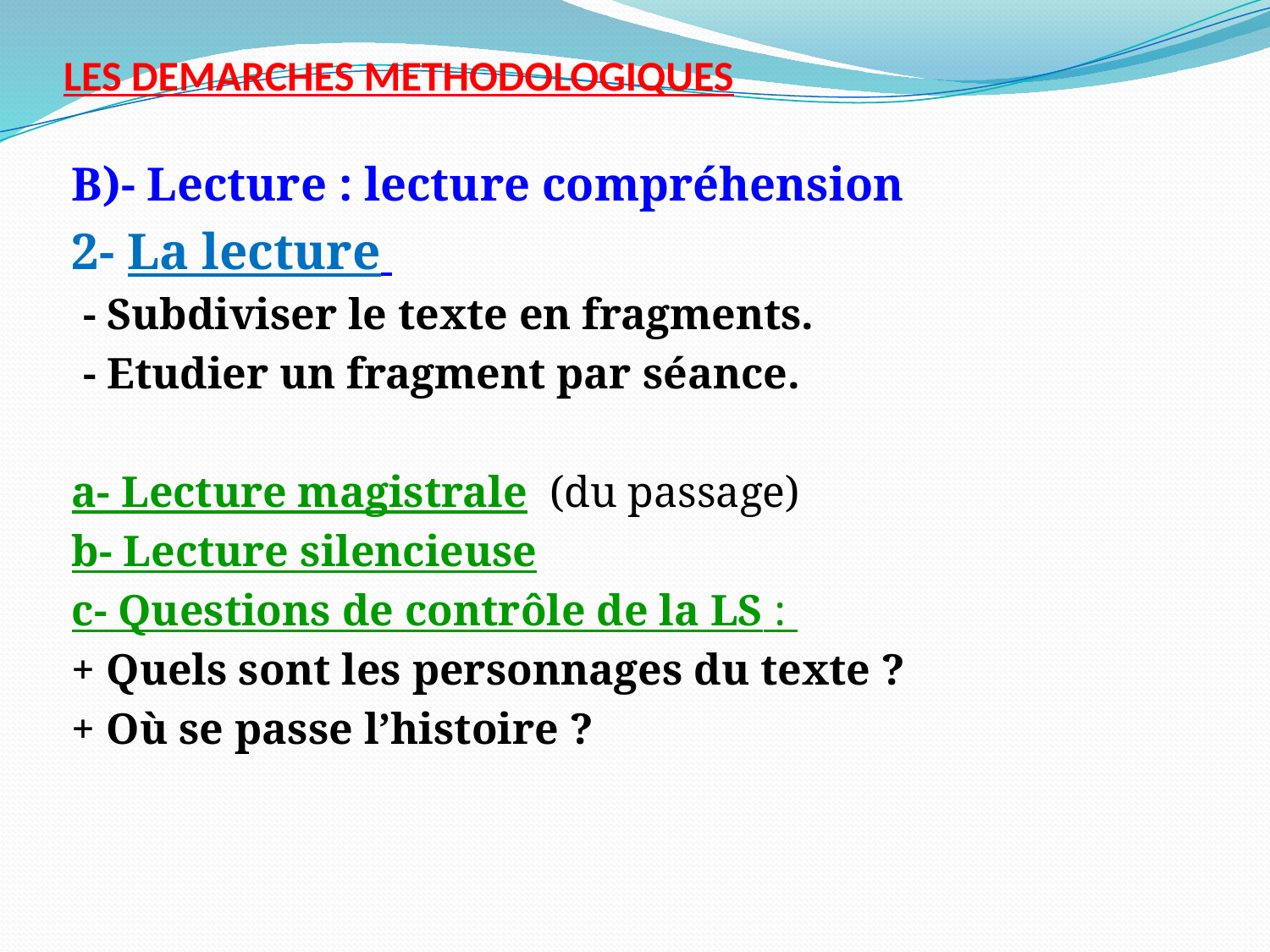

# LES DEMARCHES METHODOLOGIQUES
B)- Lecture : lecture compréhension
2- La lecture
 - Subdiviser le texte en fragments.
 - Etudier un fragment par séance.

a- Lecture magistrale  (du passage)
b- Lecture silencieuse
c- Questions de contrôle de la LS :
+ Quels sont les personnages du texte ?
+ Où se passe l’histoire ?